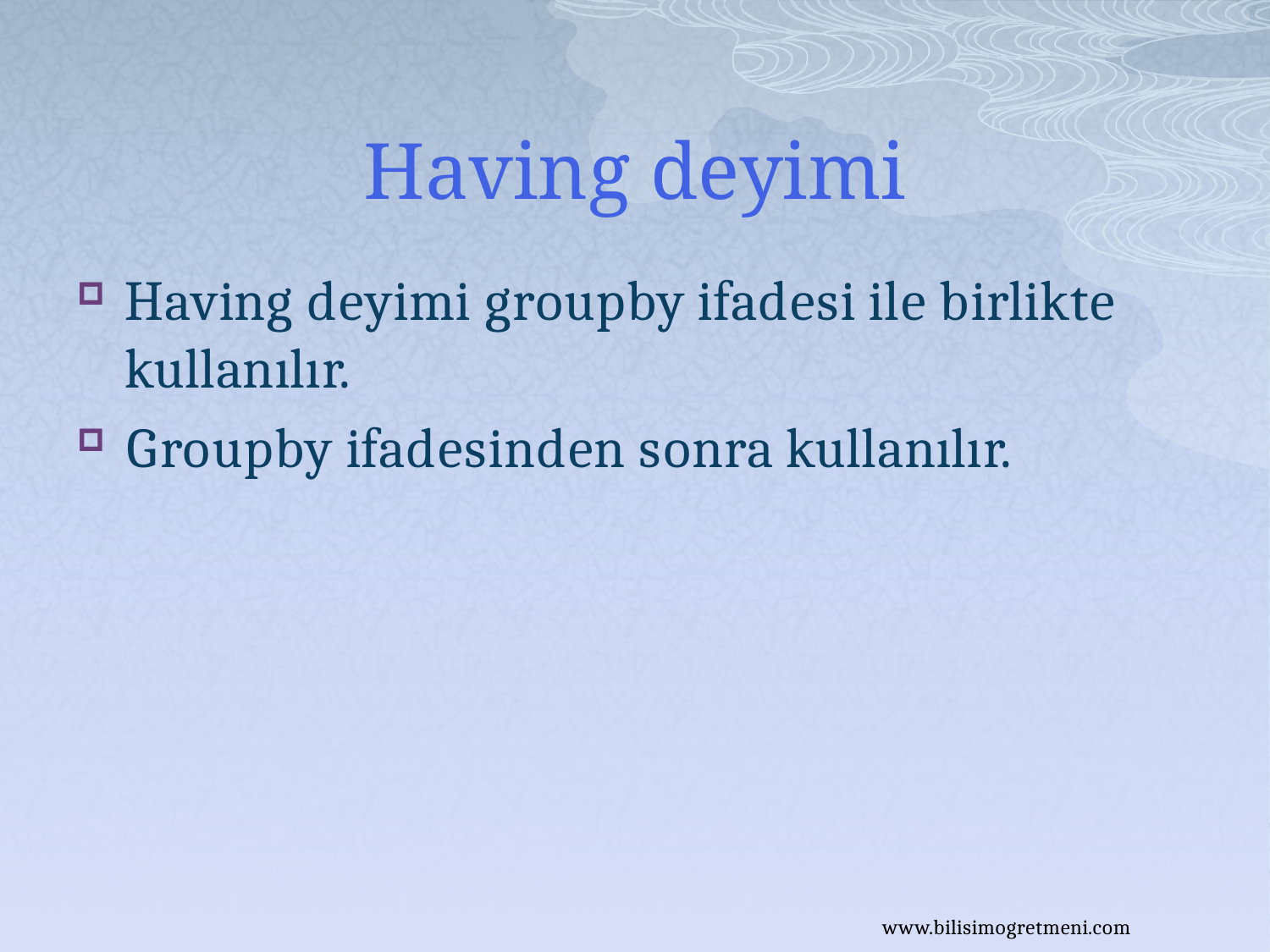

# Having deyimi
Having deyimi groupby ifadesi ile birlikte kullanılır.
Groupby ifadesinden sonra kullanılır.
www.bilisimogretmeni.com